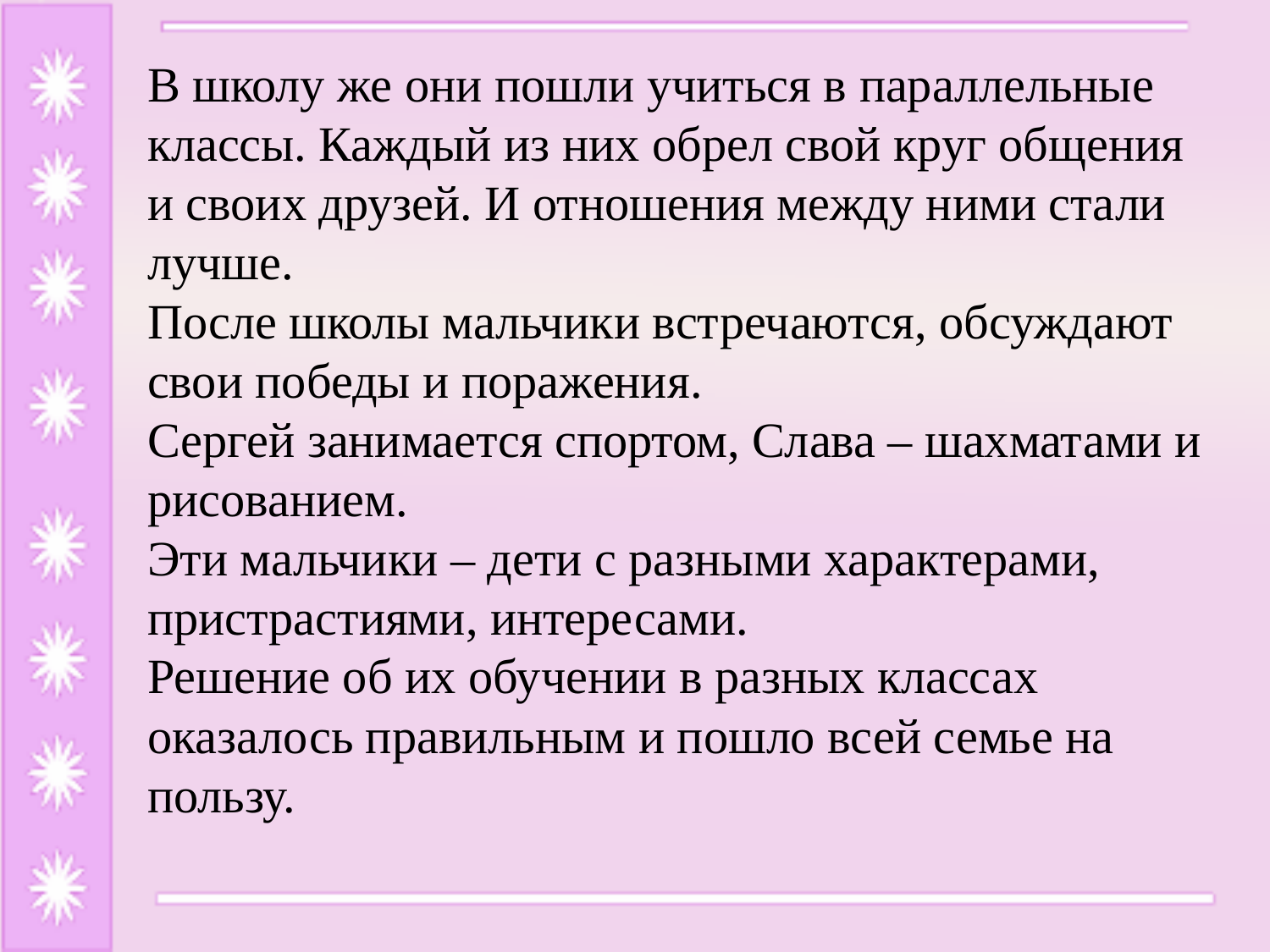

#

В школу же они пошли учиться в параллельные классы. Каждый из них обрел свой круг общения и своих друзей. И отношения между ними стали лучше.
После школы мальчики встречаются, обсуждают свои победы и поражения.
Сергей занимается спортом, Слава – шахматами и рисованием.
Эти мальчики – дети с разными характерами, пристрастиями, интересами.
Решение об их обучении в разных классах оказалось правильным и пошло всей семье на пользу.